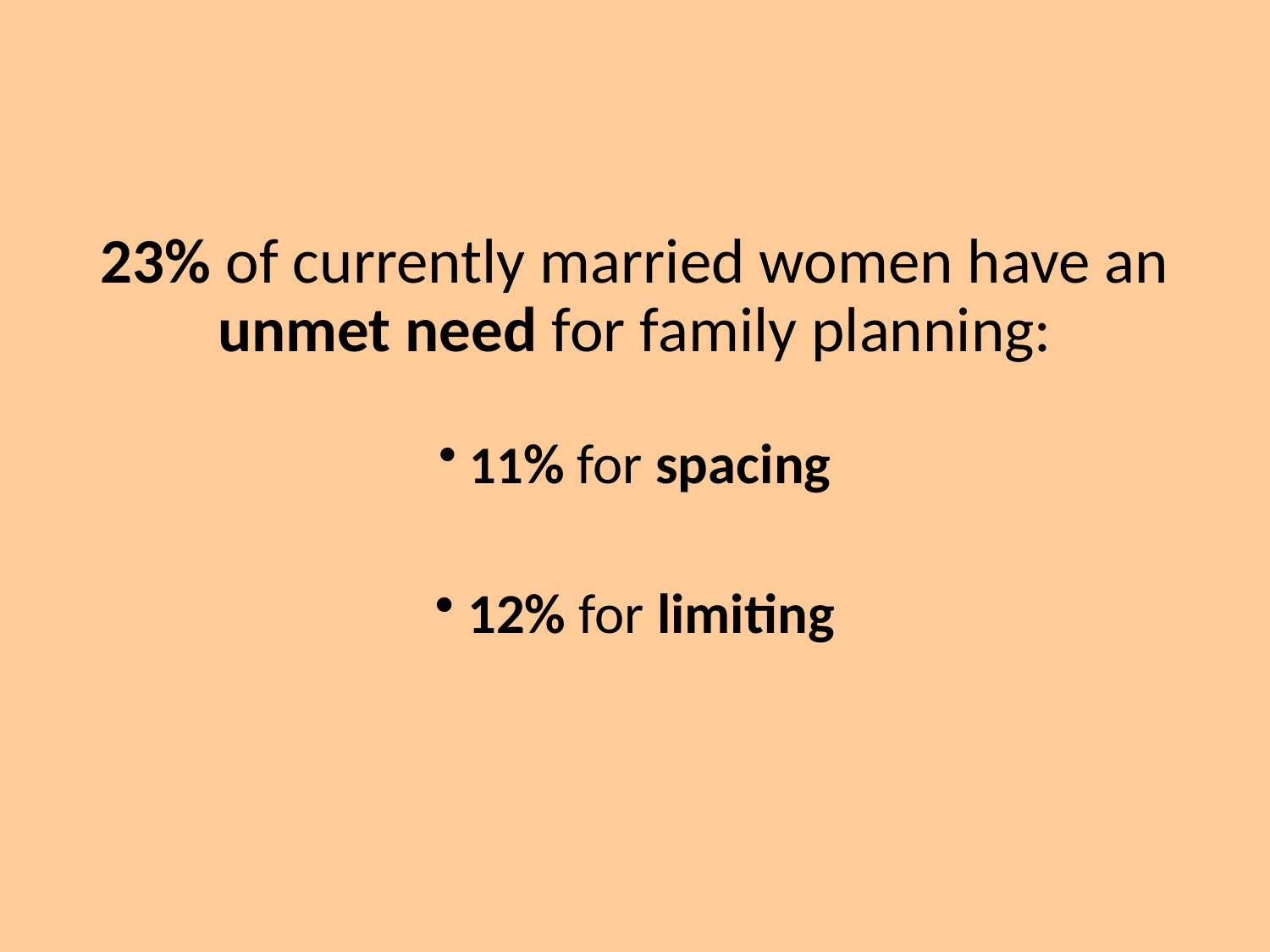

23% of currently married women have an unmet need for family planning:

 11% for spacing

 12% for limiting